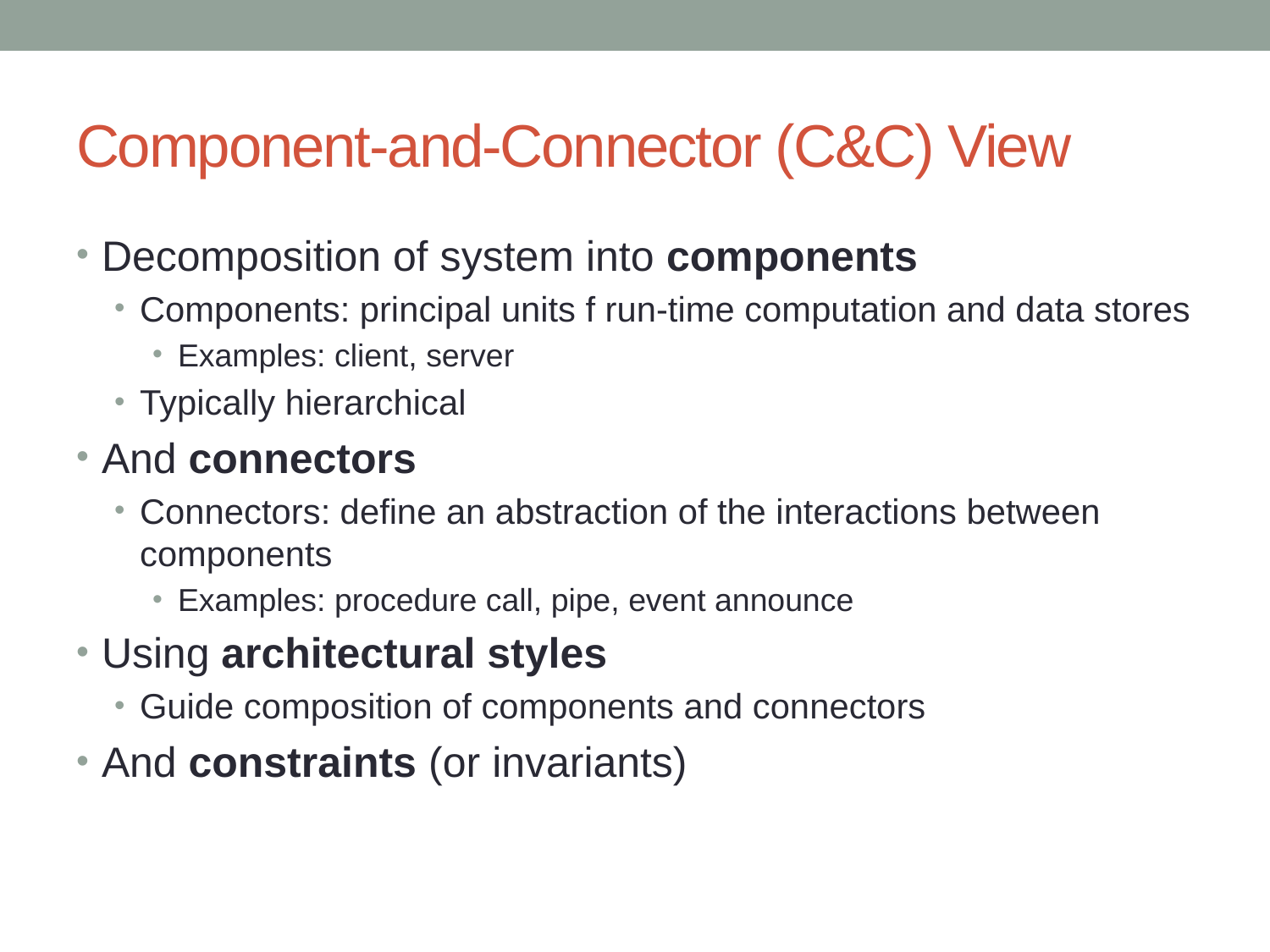

# Component-and-Connector (C&C) View
Decomposition of system into components
Components: principal units f run-time computation and data stores
Examples: client, server
Typically hierarchical
And connectors
Connectors: define an abstraction of the interactions between components
Examples: procedure call, pipe, event announce
Using architectural styles
Guide composition of components and connectors
And constraints (or invariants)